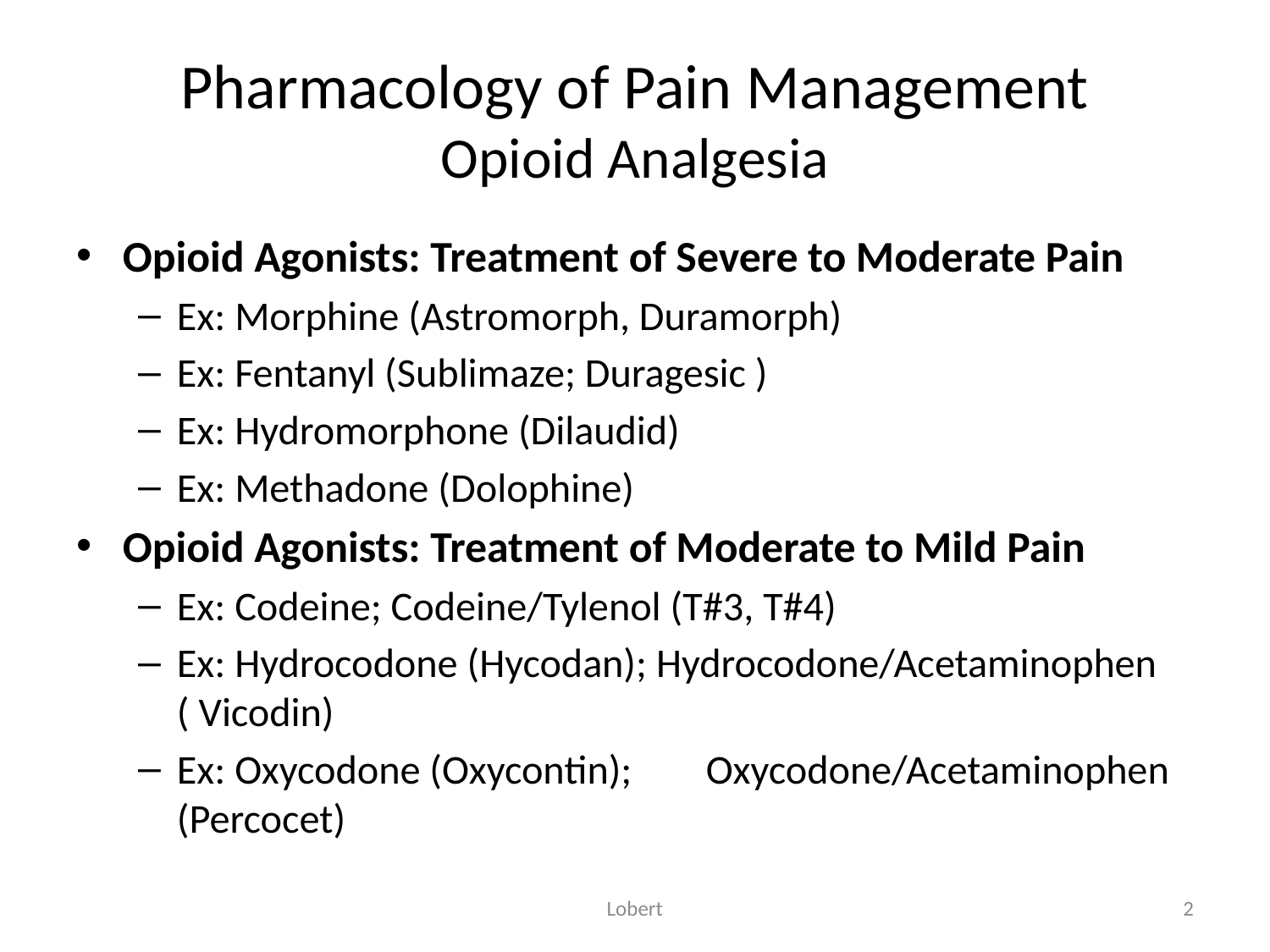

# Pharmacology of Pain Management Opioid Analgesia
Opioid Agonists: Treatment of Severe to Moderate Pain
Ex: Morphine (Astromorph, Duramorph)
Ex: Fentanyl (Sublimaze; Duragesic )
Ex: Hydromorphone (Dilaudid)
Ex: Methadone (Dolophine)
Opioid Agonists: Treatment of Moderate to Mild Pain
Ex: Codeine; Codeine/Tylenol (T#3, T#4)
Ex: Hydrocodone (Hycodan); Hydrocodone/Acetaminophen ( Vicodin)
Ex: Oxycodone (Oxycontin);        Oxycodone/Acetaminophen (Percocet)

Lobert
2